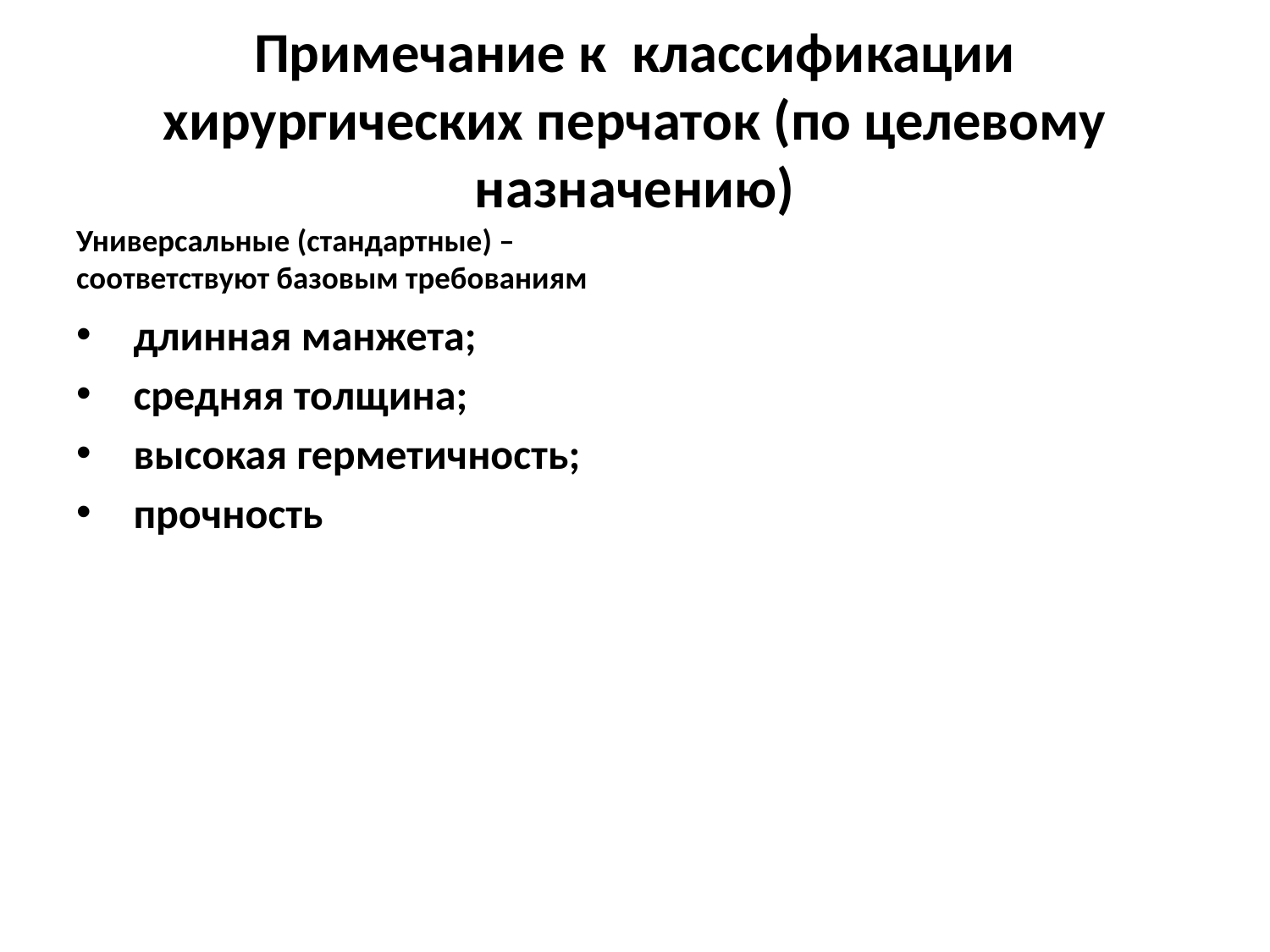

# Примечание к  классификации хирургических перчаток (по целевому назначению)
Универсальные (стандартные) – соответствуют базовым требованиям

 длинная манжета;
 средняя толщина;
 высокая герметичность;
 прочность